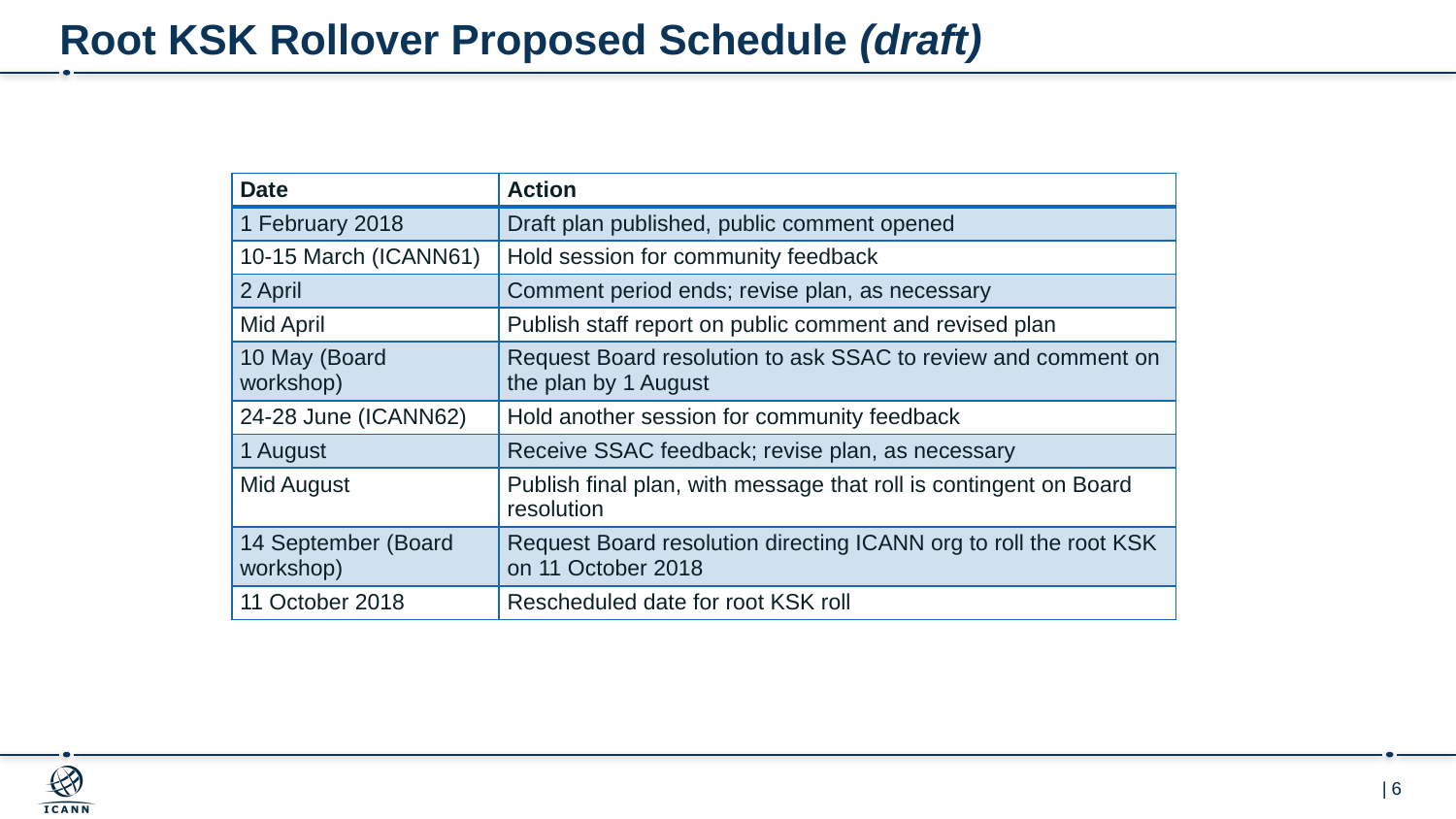

# Root KSK Rollover Proposed Schedule (draft)
| Date | Action |
| --- | --- |
| 1 February 2018 | Draft plan published, public comment opened |
| 10-15 March (ICANN61) | Hold session for community feedback |
| 2 April | Comment period ends; revise plan, as necessary |
| Mid April | Publish staff report on public comment and revised plan |
| 10 May (Board workshop) | Request Board resolution to ask SSAC to review and comment on the plan by 1 August |
| 24-28 June (ICANN62) | Hold another session for community feedback |
| 1 August | Receive SSAC feedback; revise plan, as necessary |
| Mid August | Publish final plan, with message that roll is contingent on Board resolution |
| 14 September (Board workshop) | Request Board resolution directing ICANN org to roll the root KSK on 11 October 2018 |
| 11 October 2018 | Rescheduled date for root KSK roll |